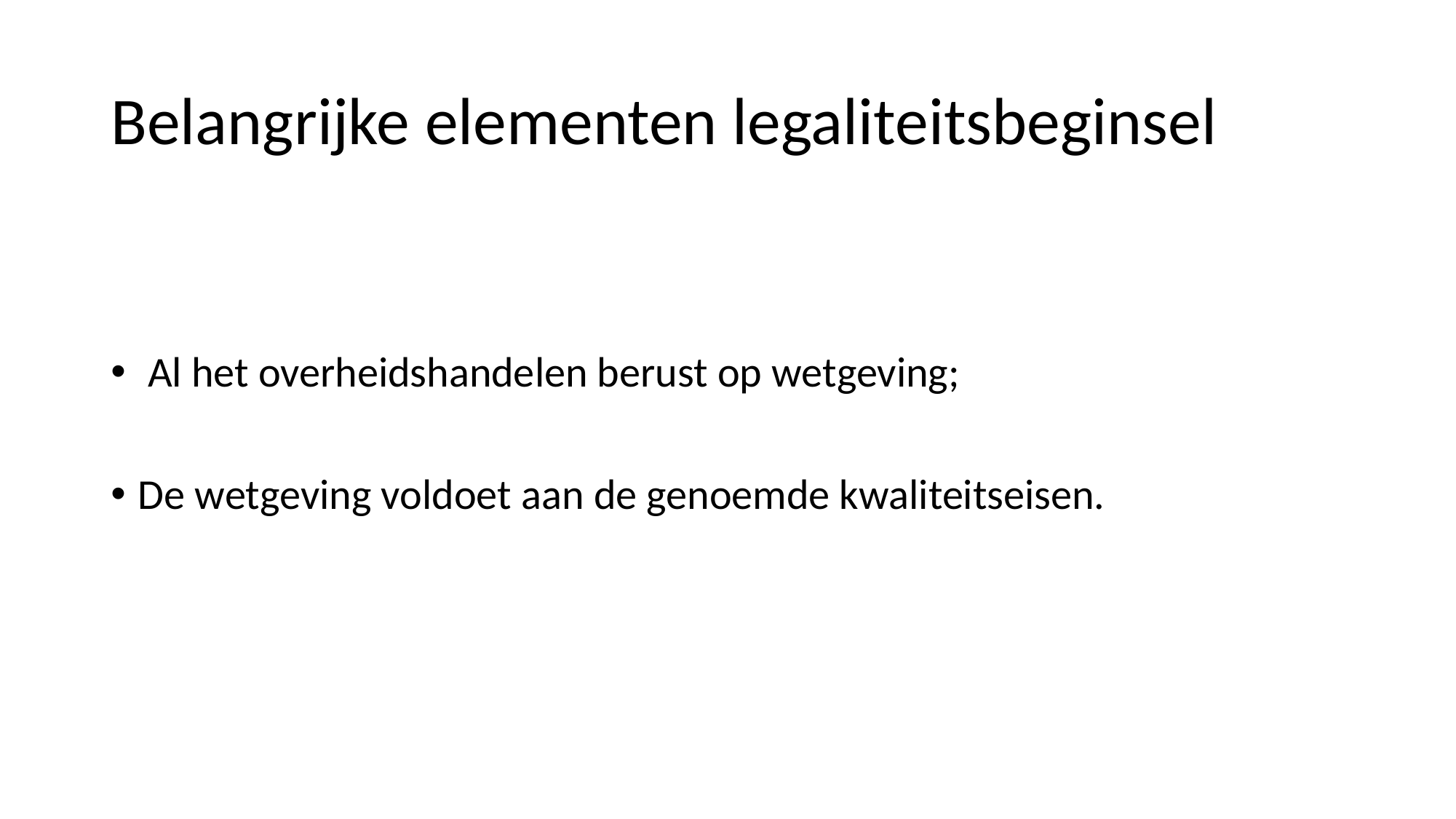

# Belangrijke elementen legaliteitsbeginsel

 Al het overheidshandelen berust op wetgeving;

De wetgeving voldoet aan de genoemde kwaliteitseisen.